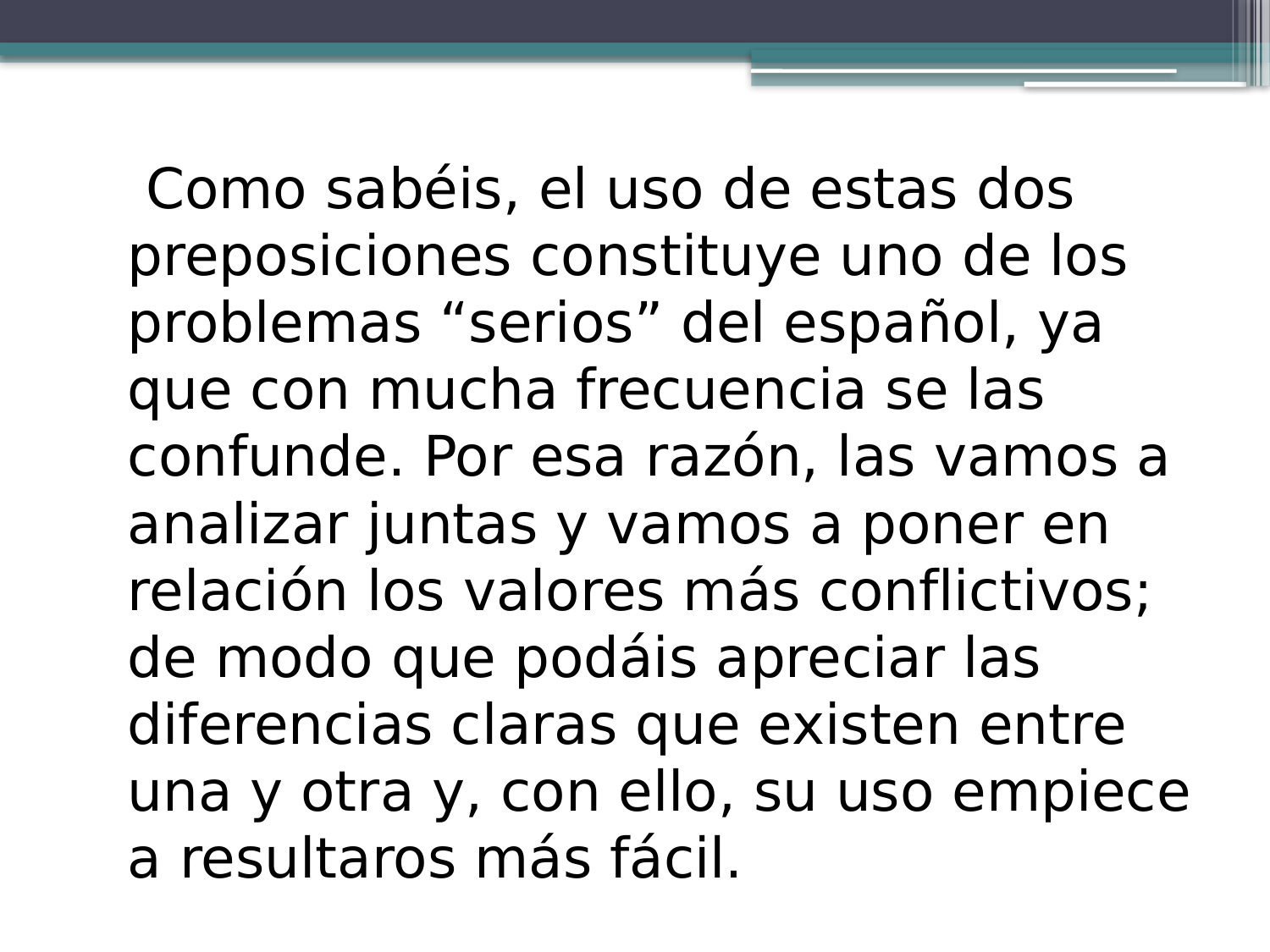

Como sabéis, el uso de estas dos preposiciones constituye uno de los problemas “serios” del español, ya que con mucha frecuencia se las confunde. Por esa razón, las vamos a analizar juntas y vamos a poner en relación los valores más conflictivos; de modo que podáis apreciar las diferencias claras que existen entre una y otra y, con ello, su uso empiece a resultaros más fácil.